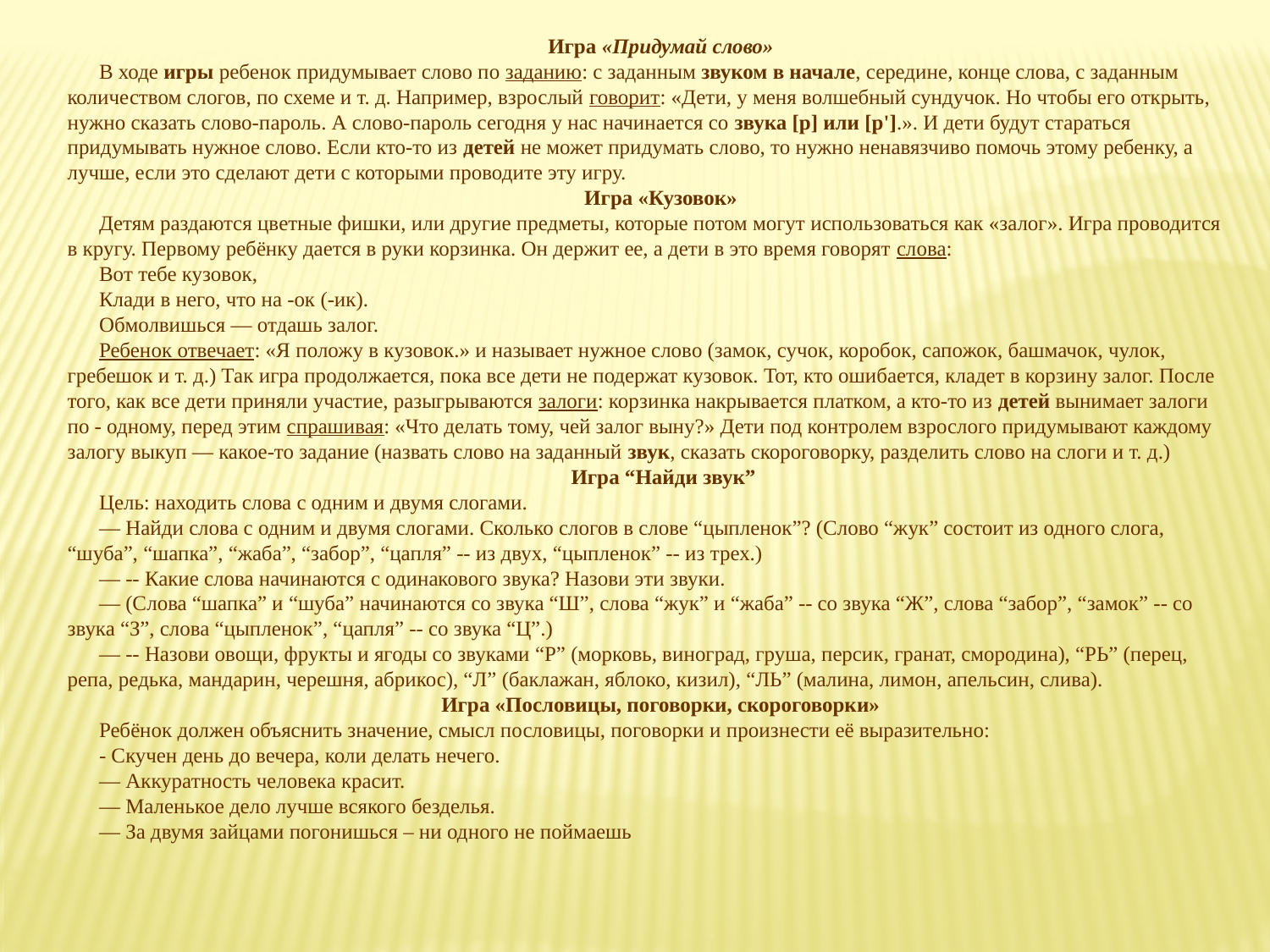

Игра «Придумай слово»
В ходе игры ребенок придумывает слово по заданию: с заданным звуком в начале, середине, конце слова, с заданным количеством слогов, по схеме и т. д. Например, взрослый говорит: «Дети, у меня волшебный сундучок. Но чтобы его открыть, нужно сказать слово-пароль. А слово-пароль сегодня у нас начинается со звука [р] или [р'].». И дети будут стараться придумывать нужное слово. Если кто-то из детей не может придумать слово, то нужно ненавязчиво помочь этому ребенку, а лучше, если это сделают дети с которыми проводите эту игру.
Игра «Кузовок»
Детям раздаются цветные фишки, или другие предметы, которые потом могут использоваться как «залог». Игра проводится в кругу. Первому ребёнку дается в руки корзинка. Он держит ее, а дети в это время говорят слова:
Вот тебе кузовок,
Клади в него, что на -ок (-ик).
Обмолвишься — отдашь залог.
Ребенок отвечает: «Я положу в кузовок.» и называет нужное слово (замок, сучок, коробок, сапожок, башмачок, чулок, гребешок и т. д.) Так игра продолжается, пока все дети не подержат кузовок. Тот, кто ошибается, кладет в корзину залог. После того, как все дети приняли участие, разыгрываются залоги: корзинка накрывается платком, а кто-то из детей вынимает залоги по - одному, перед этим спрашивая: «Что делать тому, чей залог выну?» Дети под контролем взрослого придумывают каждому залогу выкуп — какое-то задание (назвать слово на заданный звук, сказать скороговорку, разделить слово на слоги и т. д.)
 Игра “Найди звук”
Цель: находить слова с одним и двумя слогами.
— Найди слова с одним и двумя слогами. Сколько слогов в слове “цыпленок”? (Слово “жук” состоит из одного слога, “шуба”, “шапка”, “жаба”, “забор”, “цапля” -- из двух, “цыпленок” -- из трех.)
— -- Какие слова начинаются с одинакового звука? Назови эти звуки.
— (Слова “шапка” и “шуба” начинаются со звука “Ш”, слова “жук” и “жаба” -- со звука “Ж”, слова “забор”, “замок” -- со звука “З”, слова “цыпленок”, “цапля” -- со звука “Ц”.)
— -- Назови овощи, фрукты и ягоды со звуками “Р” (морковь, виноград, груша, персик, гранат, смородина), “РЬ” (перец, репа, редька, мандарин, черешня, абрикос), “Л” (баклажан, яблоко, кизил), “ЛЬ” (малина, лимон, апельсин, слива).
Игра «Пословицы, поговорки, скороговорки»
Ребёнок должен объяснить значение, смысл пословицы, поговорки и произнести её выразительно:
- Скучен день до вечера, коли делать нечего.
— Аккуратность человека красит.
— Маленькое дело лучше всякого безделья.
— За двумя зайцами погонишься – ни одного не поймаешь